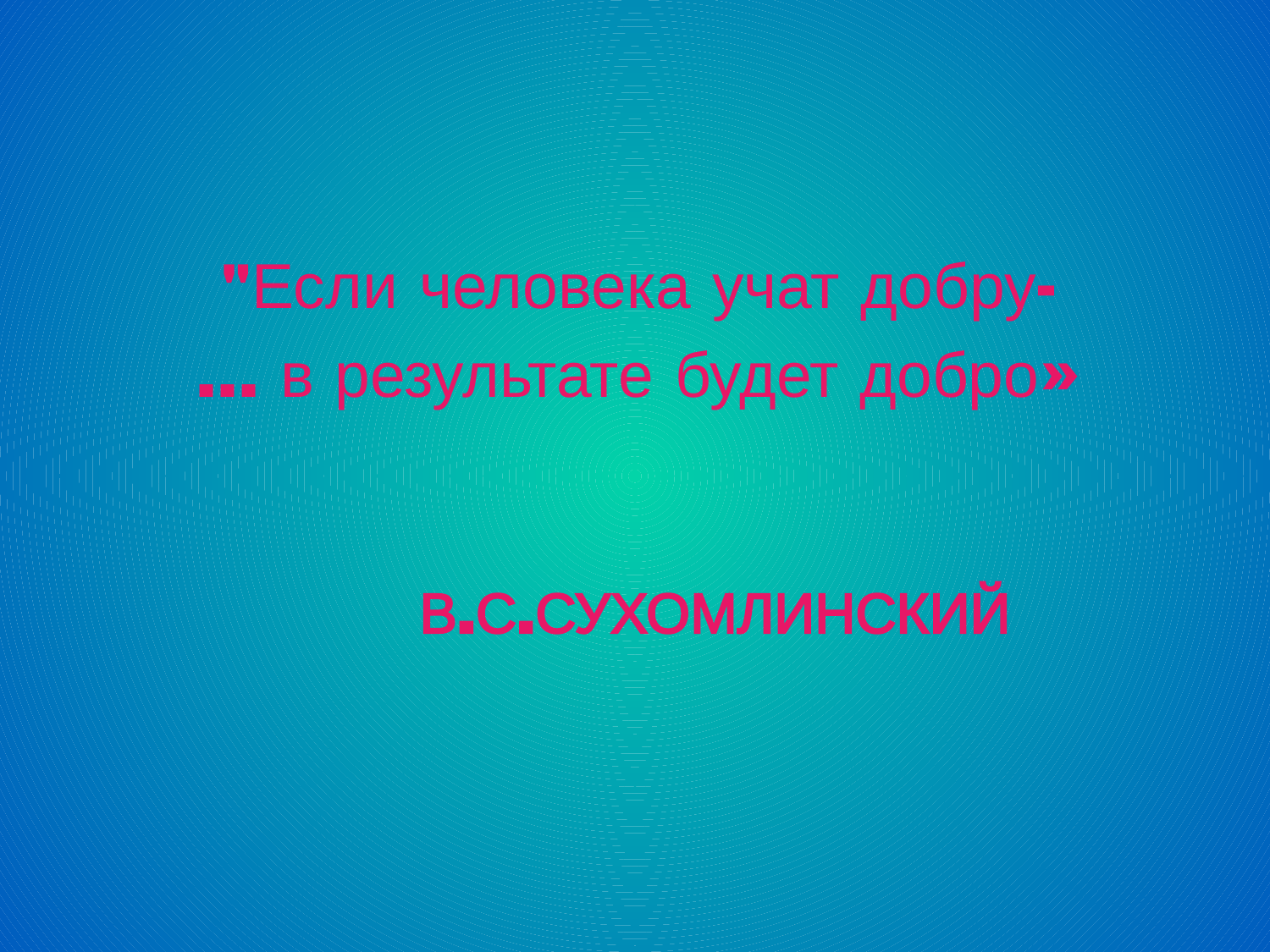

"Если человека учат добру-
… в результате будет добро»
# В.С.сухомлинский